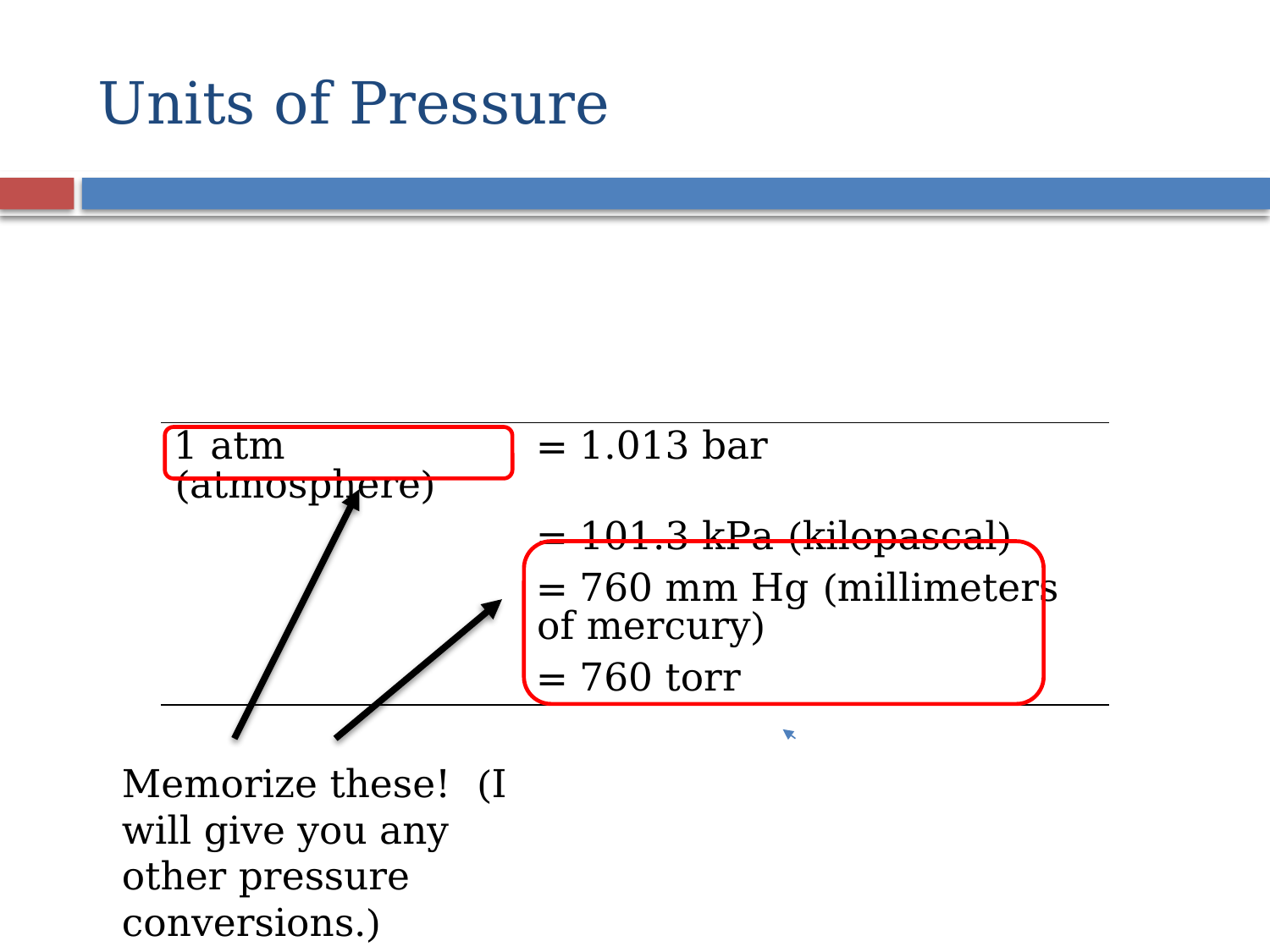

# Units of Pressure
| 1 atm (atmosphere) | = 1.013 bar |
| --- | --- |
|  | = 101.3 kPa (kilopascal) |
|  | = 760 mm Hg (millimeters of mercury) |
|  | = 760 torr |

Memorize these!  (I will give you any other pressure conversions.)